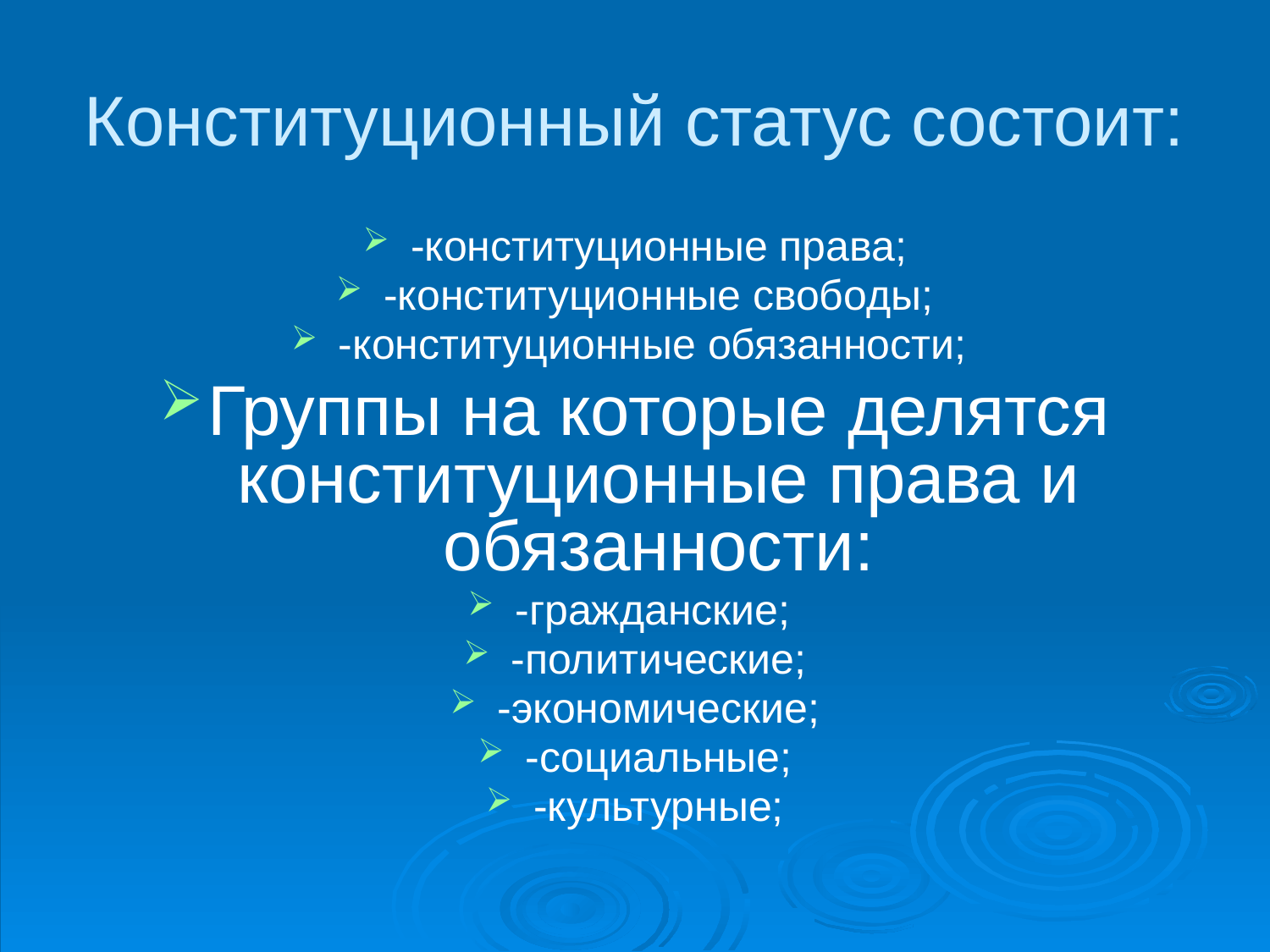

# Конституционный статус состоит:
-конституционные права;
-конституционные свободы;
-конституционные обязанности;
Группы на которые делятся конституционные права и обязанности:
-гражданские;
-политические;
-экономические;
-социальные;
-культурные;